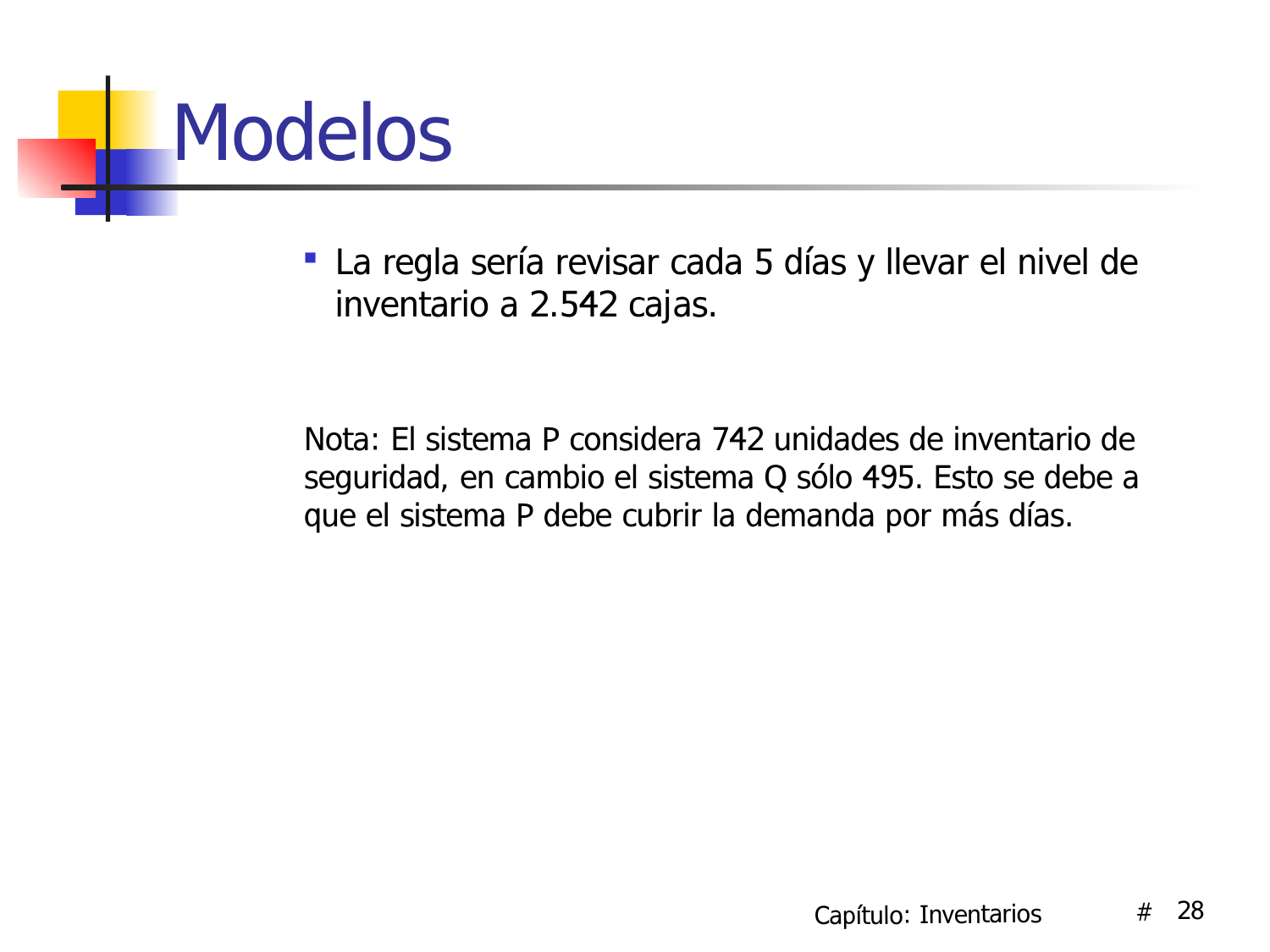

# Modelos
La regla sería revisar cada 5 días y llevar el nivel de inventario a 2.542 cajas.

Nota: El sistema P considera 742 unidades de inventario de
seguridad, en cambio el sistema Q sólo 495. Esto se debe a
que el sistema P debe cubrir la demanda por más días.
28
Capítulo: Inventarios            #